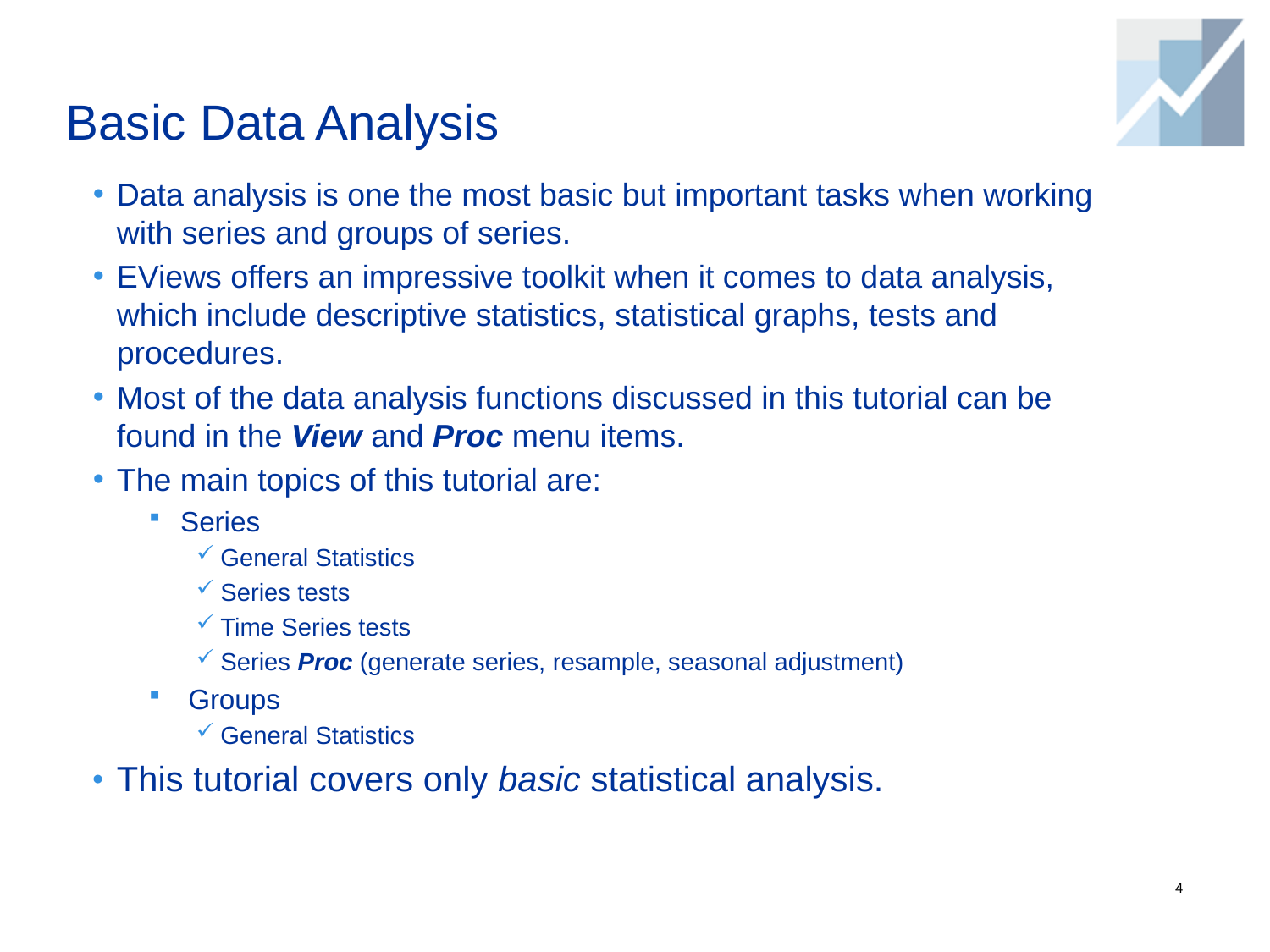

# Basic Data Analysis
Data analysis is one the most basic but important tasks when working with series and groups of series.
EViews offers an impressive toolkit when it comes to data analysis, which include descriptive statistics, statistical graphs, tests and procedures.
Most of the data analysis functions discussed in this tutorial can be found in the View and Proc menu items.
The main topics of this tutorial are:
 Series
General Statistics
Series tests
Time Series tests
Series Proc (generate series, resample, seasonal adjustment)
  Groups
General Statistics
This tutorial covers only basic statistical analysis.

4